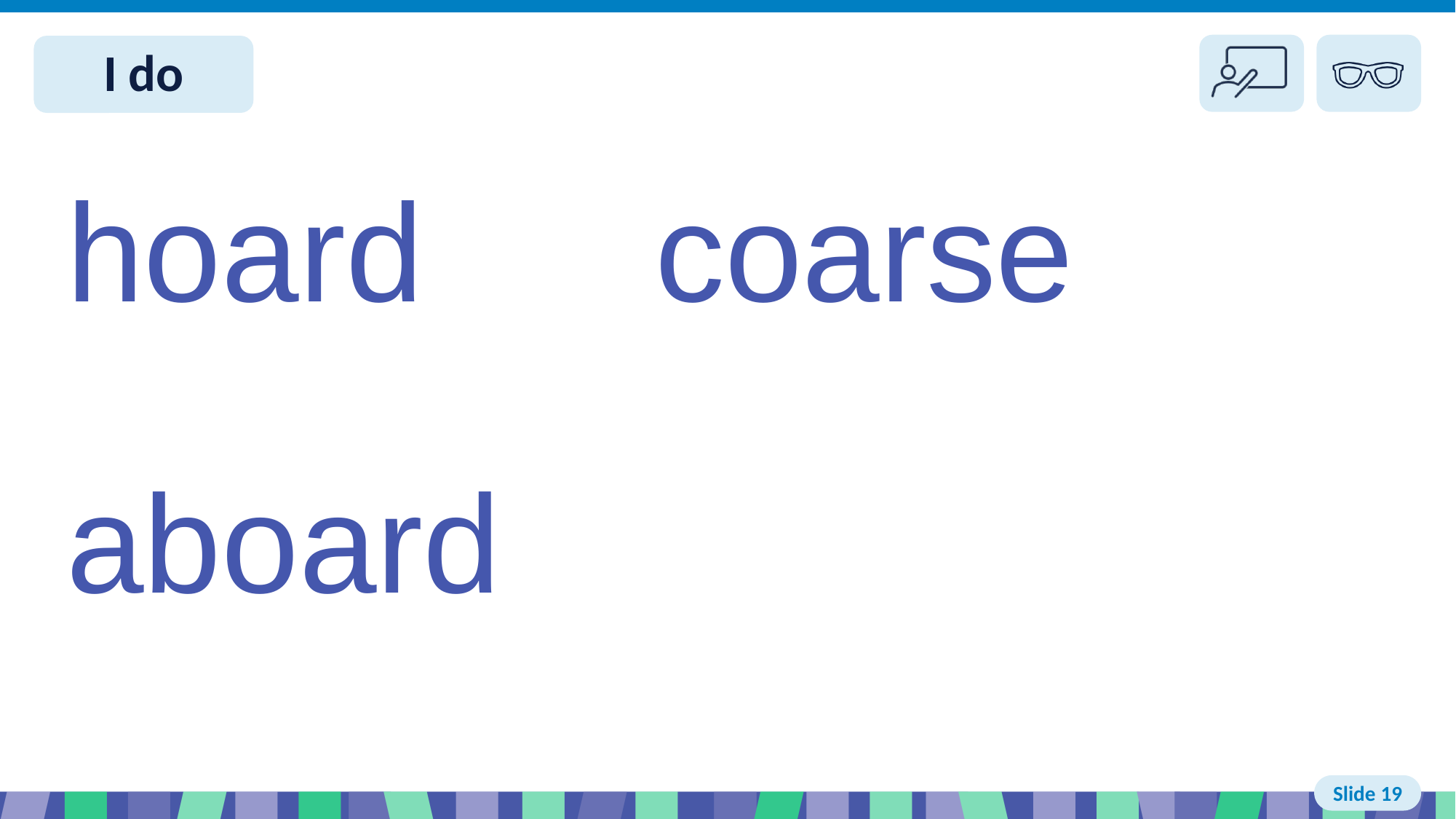

Slide 19 I do
hoard      coarse
aboard